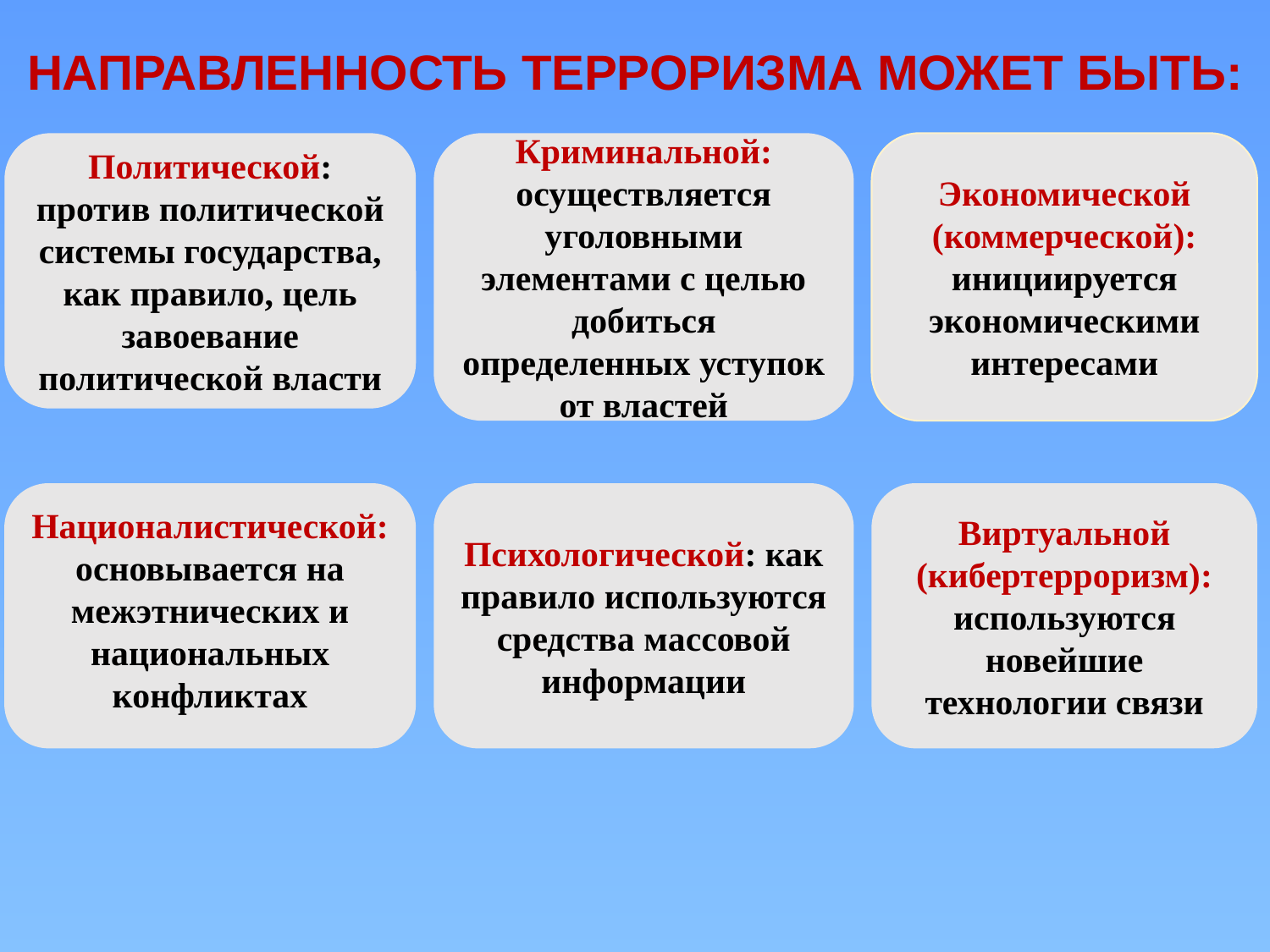

НАПРАВЛЕННОСТЬ ТЕРРОРИЗМА МОЖЕТ БЫТЬ:
Политической: против политической системы государства, как правило, цель завоевание политической власти
Криминальной: осуществляется уголовными элементами с целью добиться определенных уступок от властей
Экономической (коммерческой): инициируется экономическими интересами

Националистической: основывается на межэтнических и национальных конфликтах

Психологической: как правило используются средства массовой информации
Виртуальной (кибертерроризм): используются новейшие технологии связи